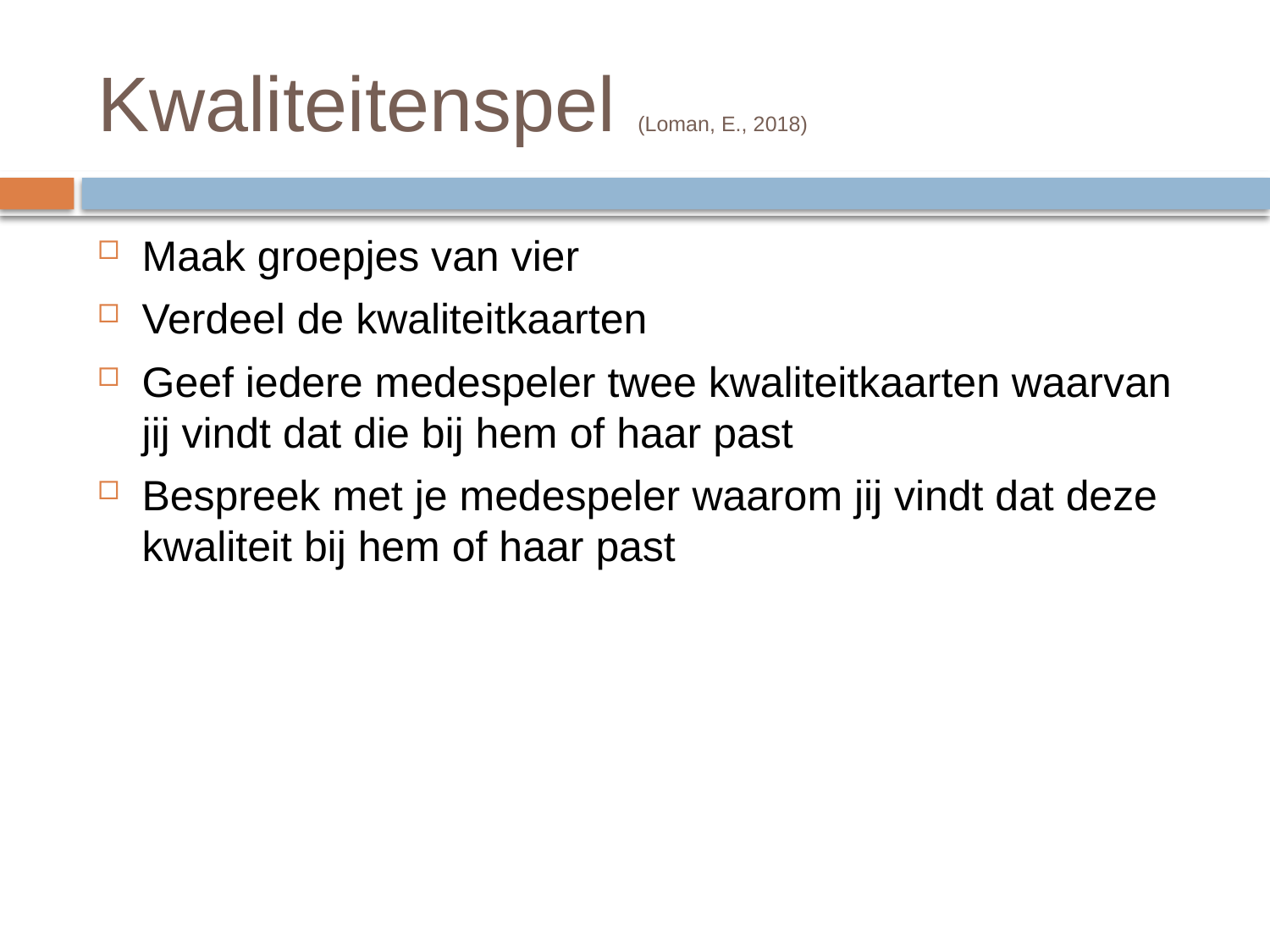

# Kwaliteitenspel (Loman, E., 2018)
Maak groepjes van vier
Verdeel de kwaliteitkaarten
Geef iedere medespeler twee kwaliteitkaarten waarvan jij vindt dat die bij hem of haar past
Bespreek met je medespeler waarom jij vindt dat deze kwaliteit bij hem of haar past